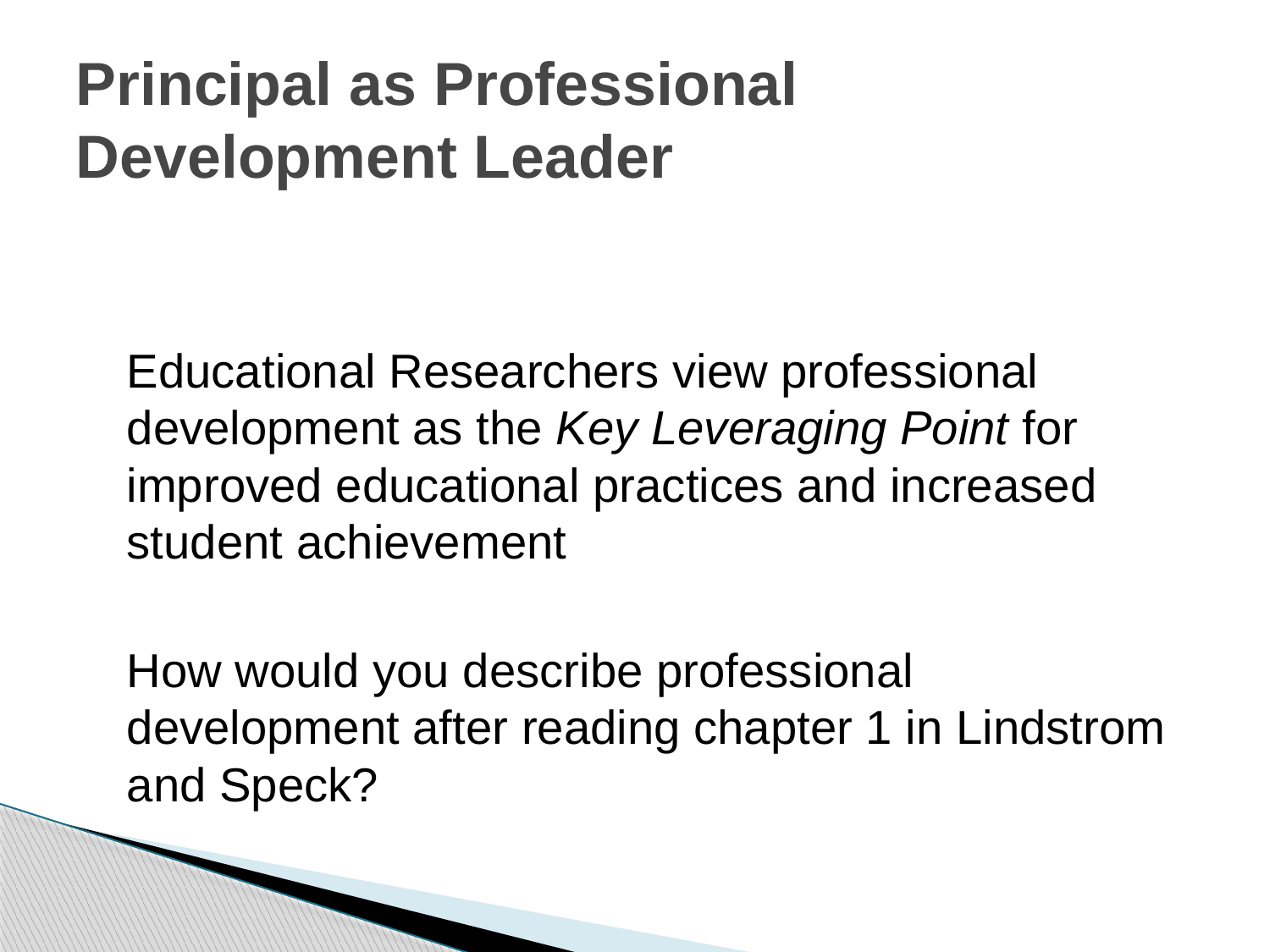

# Principal as Professional Development Leader

	Educational Researchers view professional development as the Key Leveraging Point for improved educational practices and increased student achievement

	How would you describe professional development after reading chapter 1 in Lindstrom and Speck?